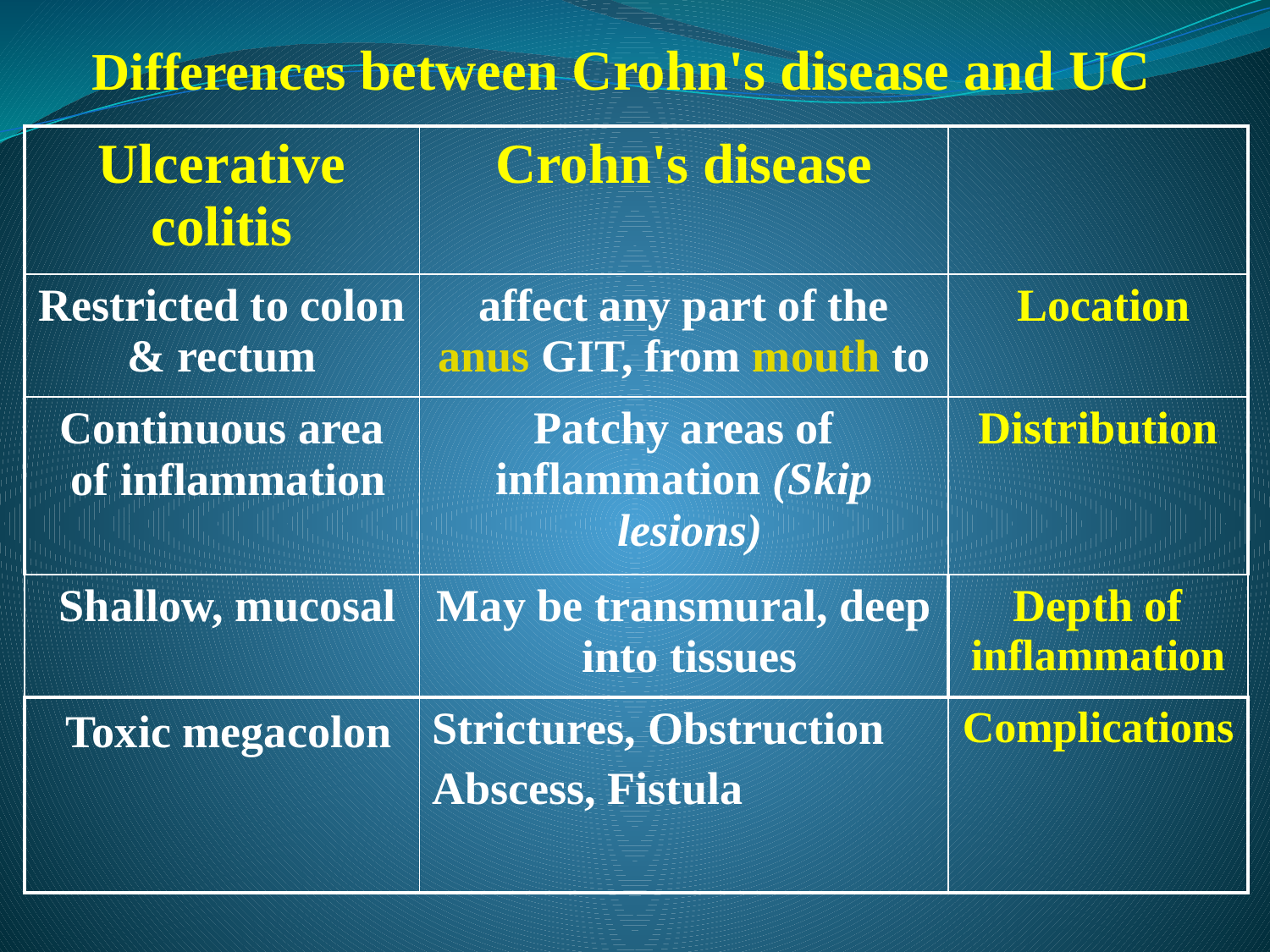

Differences between Crohn's disease and UC
| Ulcerative colitis | Crohn's disease |  |
| --- | --- | --- |
| Restricted to colon & rectum | affect any part of the GIT, from mouth to anus | Location |
| Continuous area of inflammation | Patchy areas of inflammation (Skip lesions) | Distribution |
| Shallow, mucosal | May be transmural, deep into tissues | Depth of inflammation |
| Toxic megacolon | Strictures, Obstruction Abscess, Fistula | Complications |